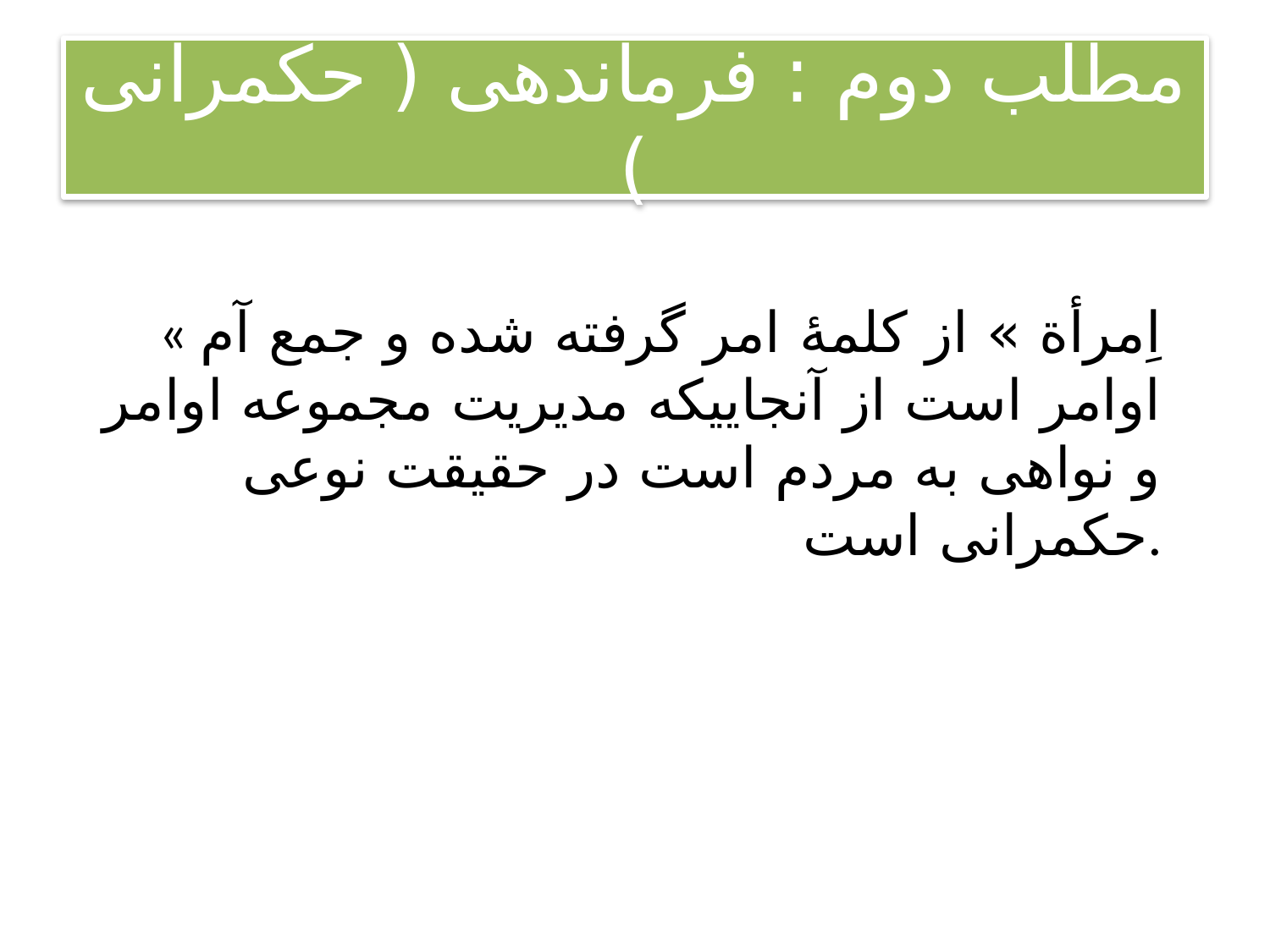

# مطلب دوم : فرماندهی ( حکمرانی )
« اِمرأة » از کلمۀ امر گرفته شده و جمع آم اوامر است از آنجاییکه مدیریت مجموعه اوامر و نواهی به مردم است در حقیقت نوعی حکمرانی است.